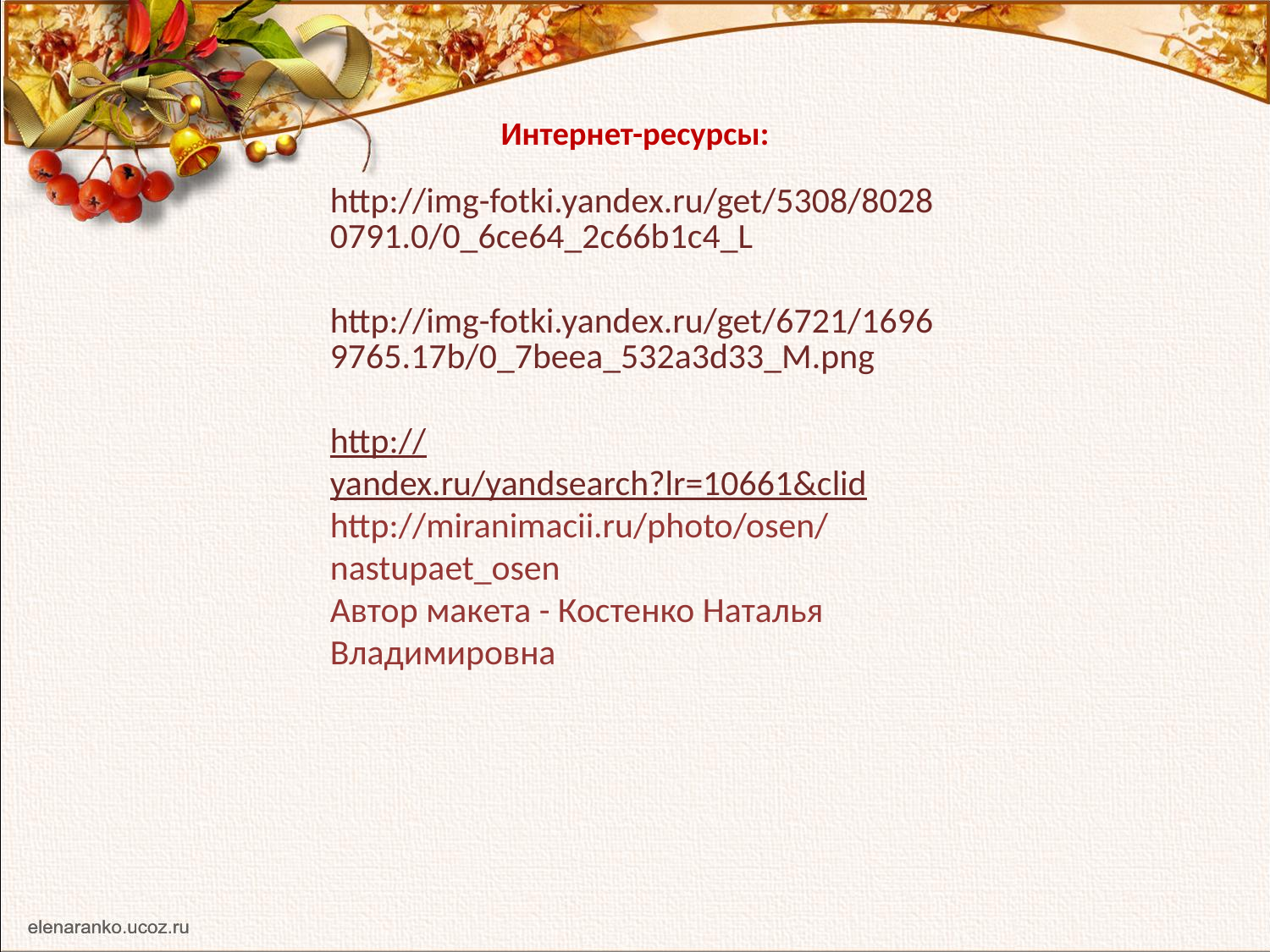

# Интернет-ресурсы:
http://img-fotki.yandex.ru/get/5308/80280791.0/0_6ce64_2c66b1c4_L
http://img-fotki.yandex.ru/get/6721/16969765.17b/0_7beea_532a3d33_M.png
http://yandex.ru/yandsearch?lr=10661&clid
http://miranimacii.ru/photo/osen/nastupaet_osen
Автор макета - Костенко Наталья Владимировна